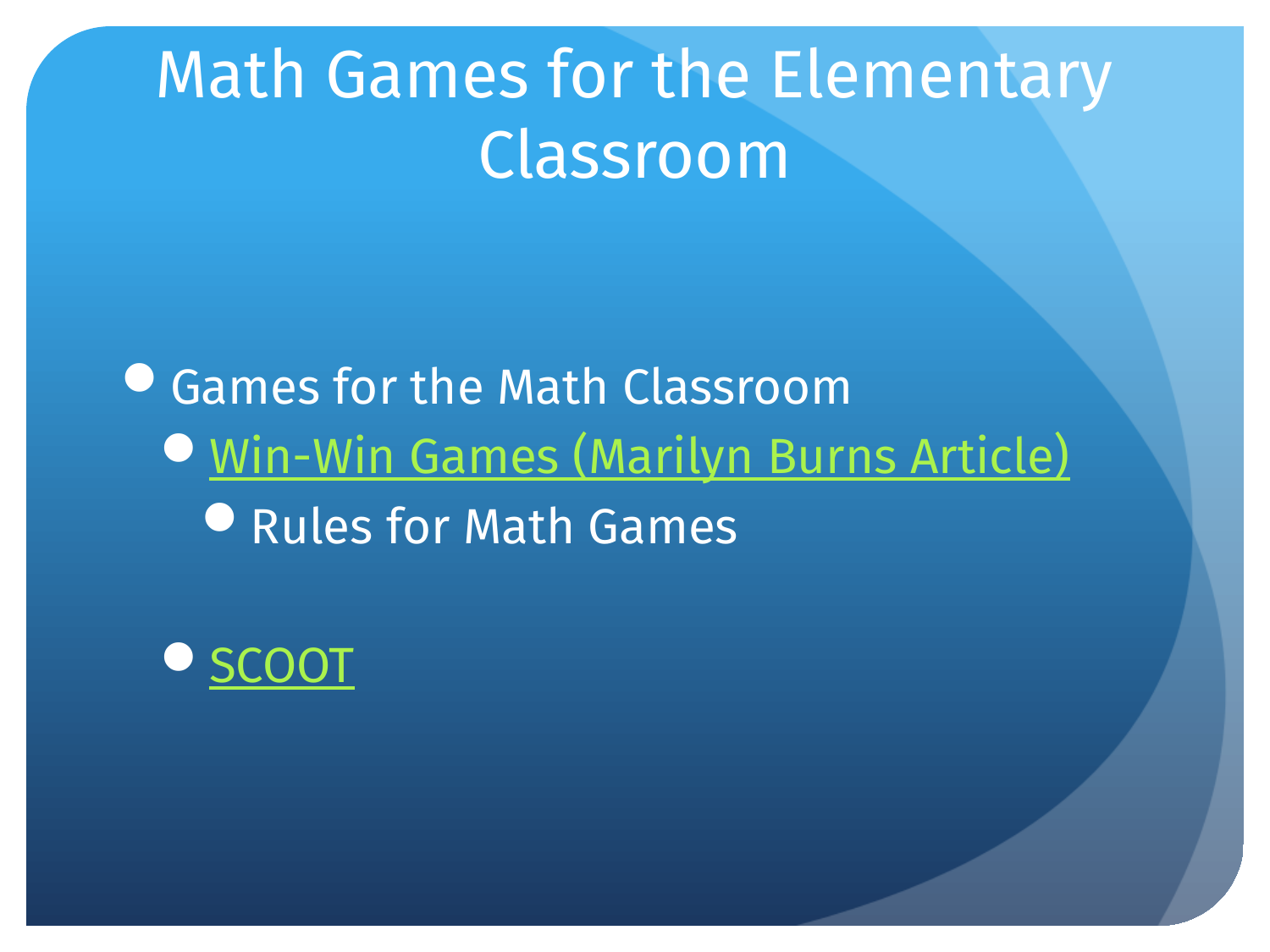

# Math Games for the Elementary Classroom

Games for the Math Classroom
Win-Win Games (Marilyn Burns Article)
Rules for Math Games

SCOOT